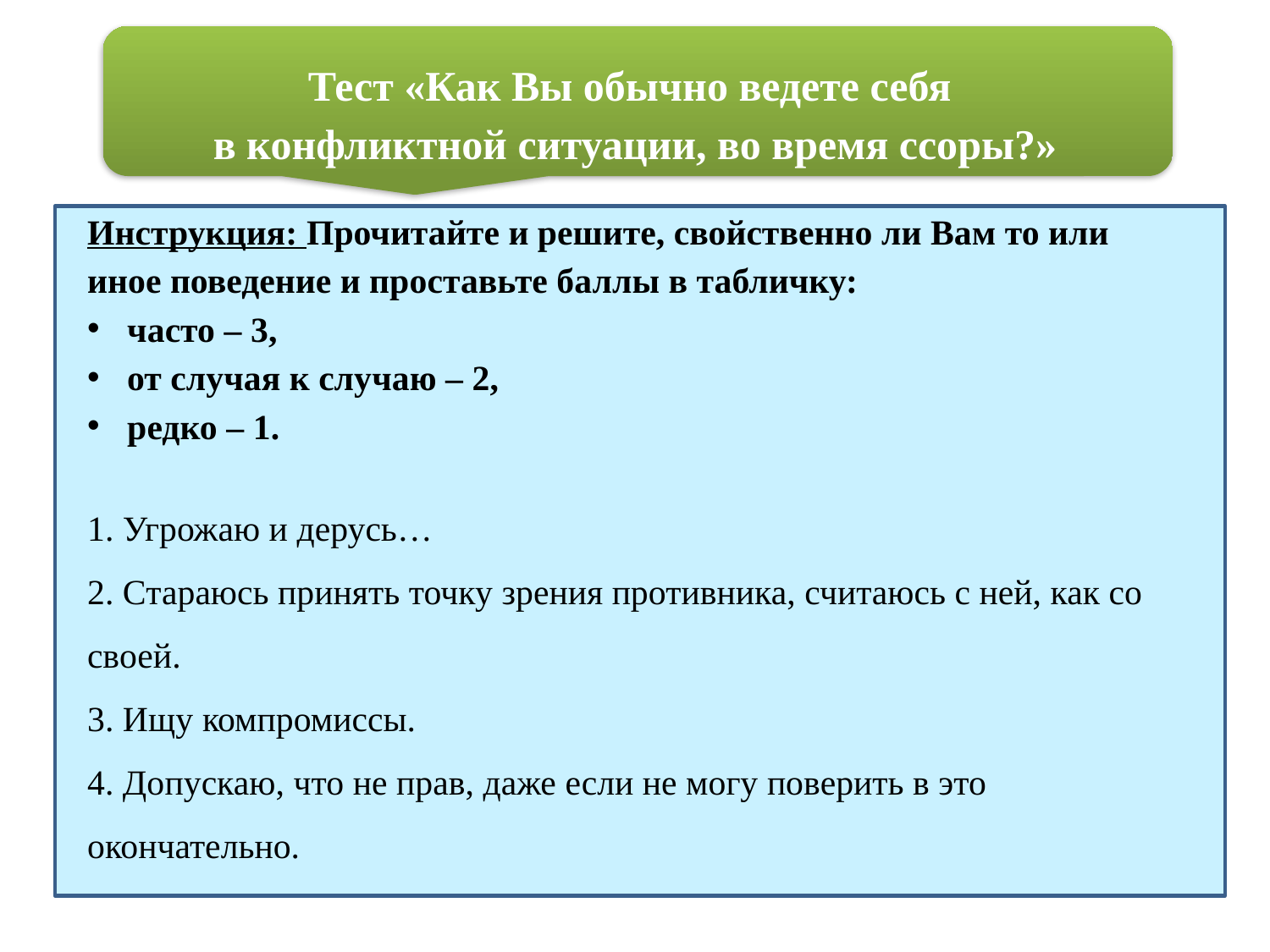

# Тест «Как Вы обычно ведете себя в конфликтной ситуации, во время ссоры?»

Инструкция: Прочитайте и решите, свойственно ли Вам то или иное поведение и проставьте баллы в табличку:
часто – 3,
от случая к случаю – 2,
редко – 1.

1. Угрожаю и дерусь…
2. Стараюсь принять точку зрения противника, считаюсь с ней, как со своей.
3. Ищу компромиссы.
4. Допускаю, что не прав, даже если не могу поверить в это окончательно.